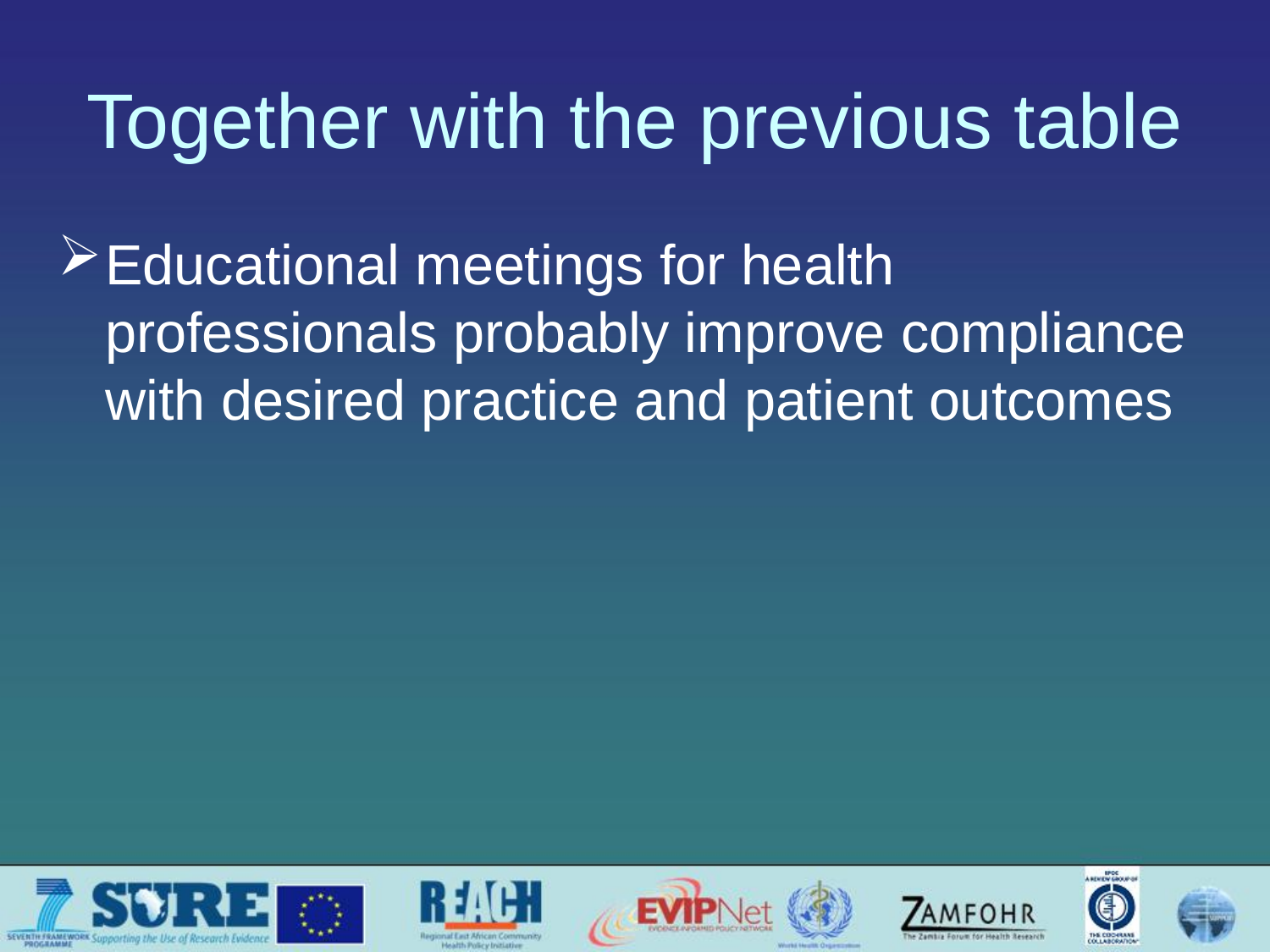

# Together with the previous table
Educational meetings for health professionals probably improve compliance with desired practice and patient outcomes